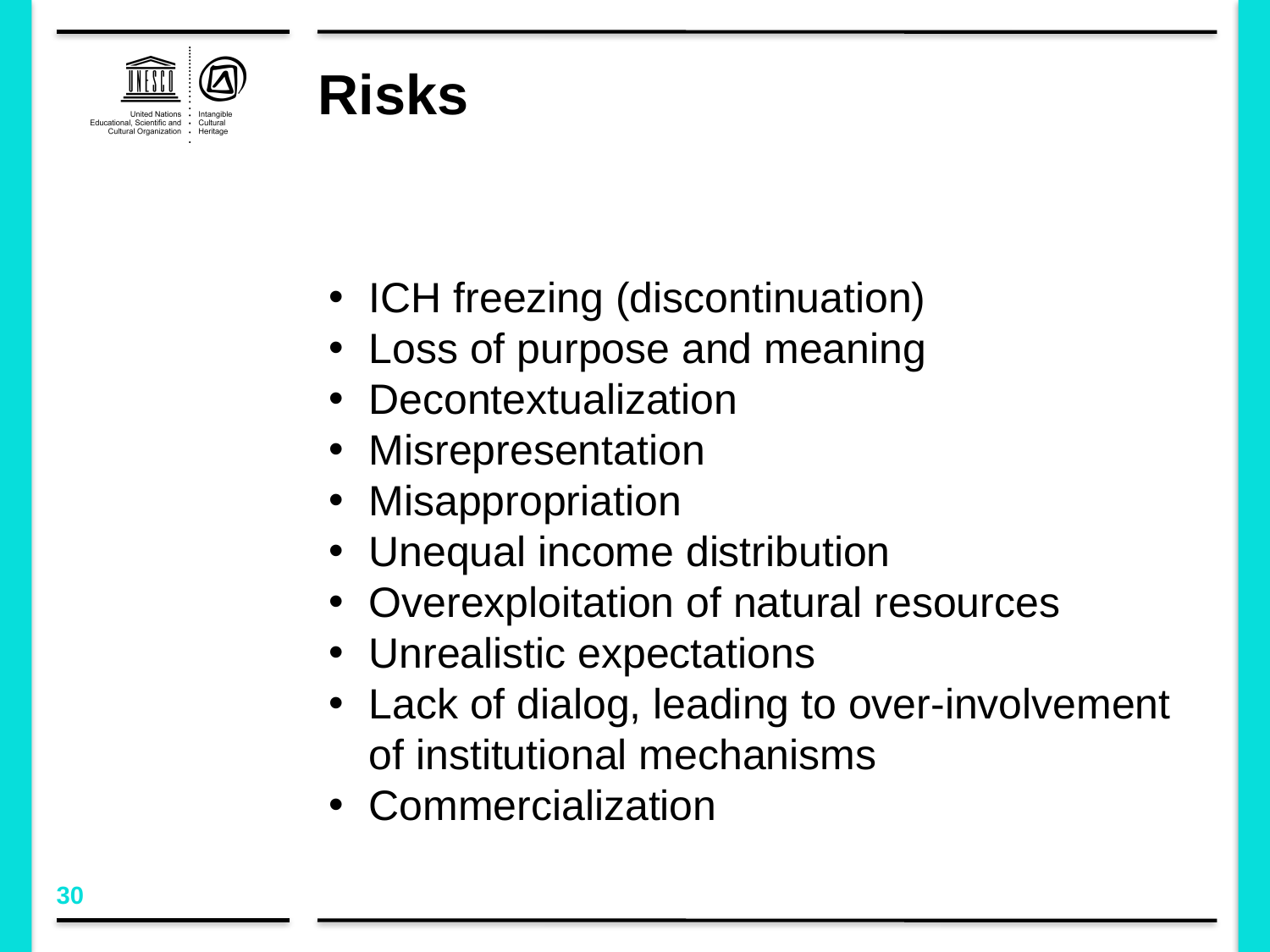

Risks
ICH freezing (discontinuation)
Loss of purpose and meaning
Decontextualization
Misrepresentation
Misappropriation
Unequal income distribution
Overexploitation of natural resources
Unrealistic expectations
Lack of dialog, leading to over-involvement of institutional mechanisms
Commercialization